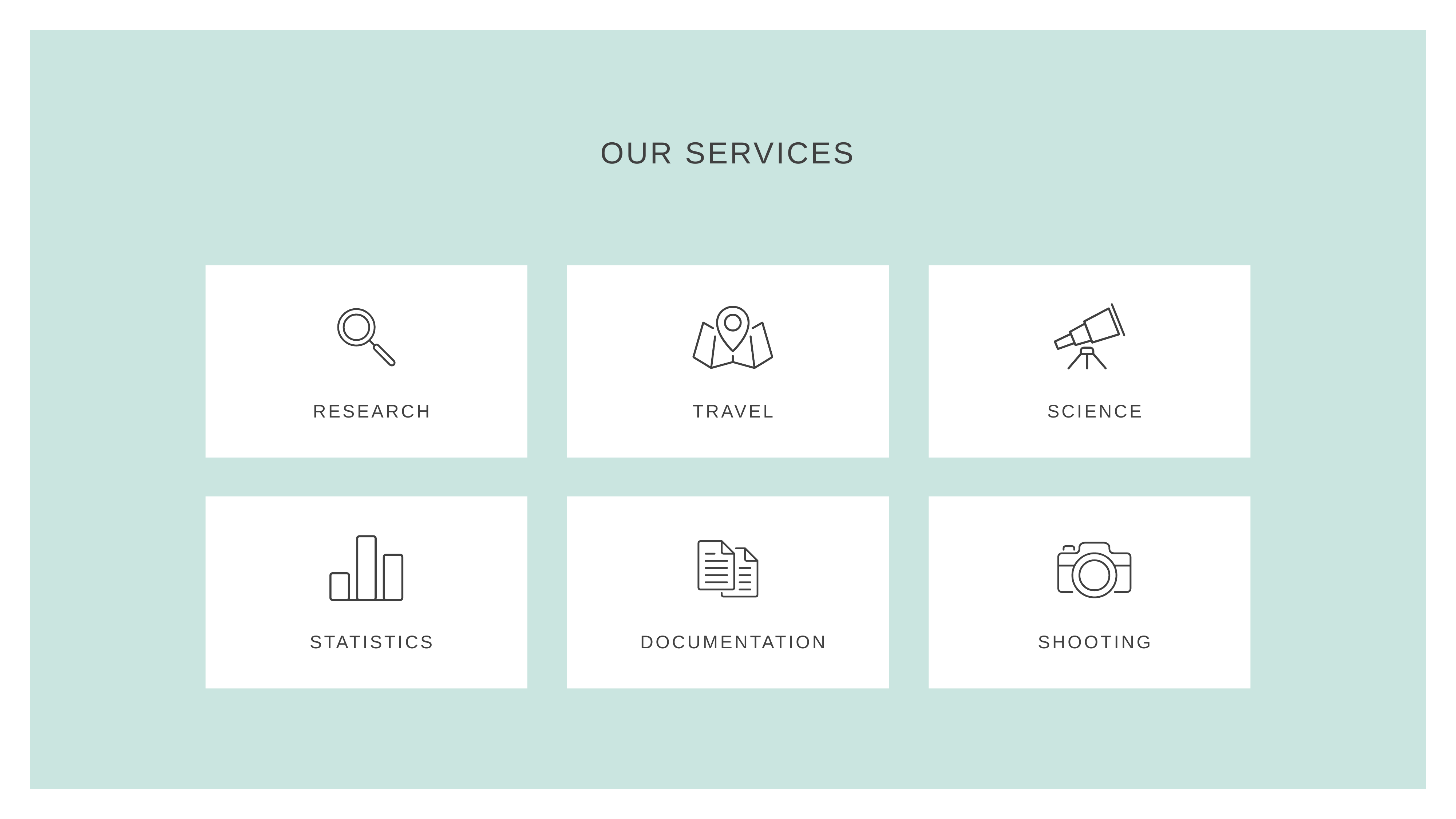

OUR SERVICES

RESEARCH
TRAVEL
SCIENCE

STATISTICS
DOCUMENTATION
SHOOTING